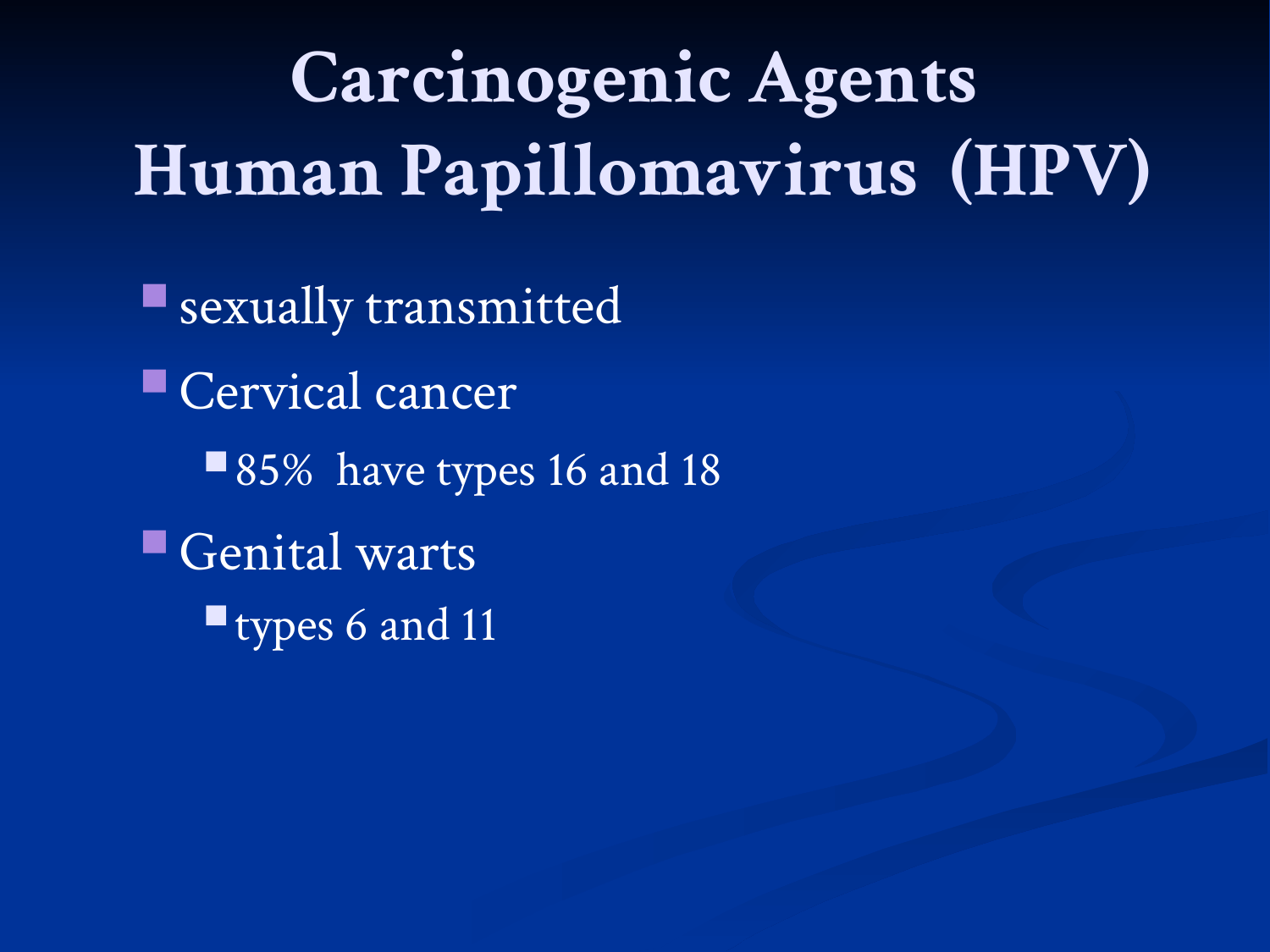

# Carcinogenic Agents Human Papillomavirus  (HPV)
sexually transmitted
Cervical cancer
85%  have types 16 and 18
Genital warts
types 6 and 11